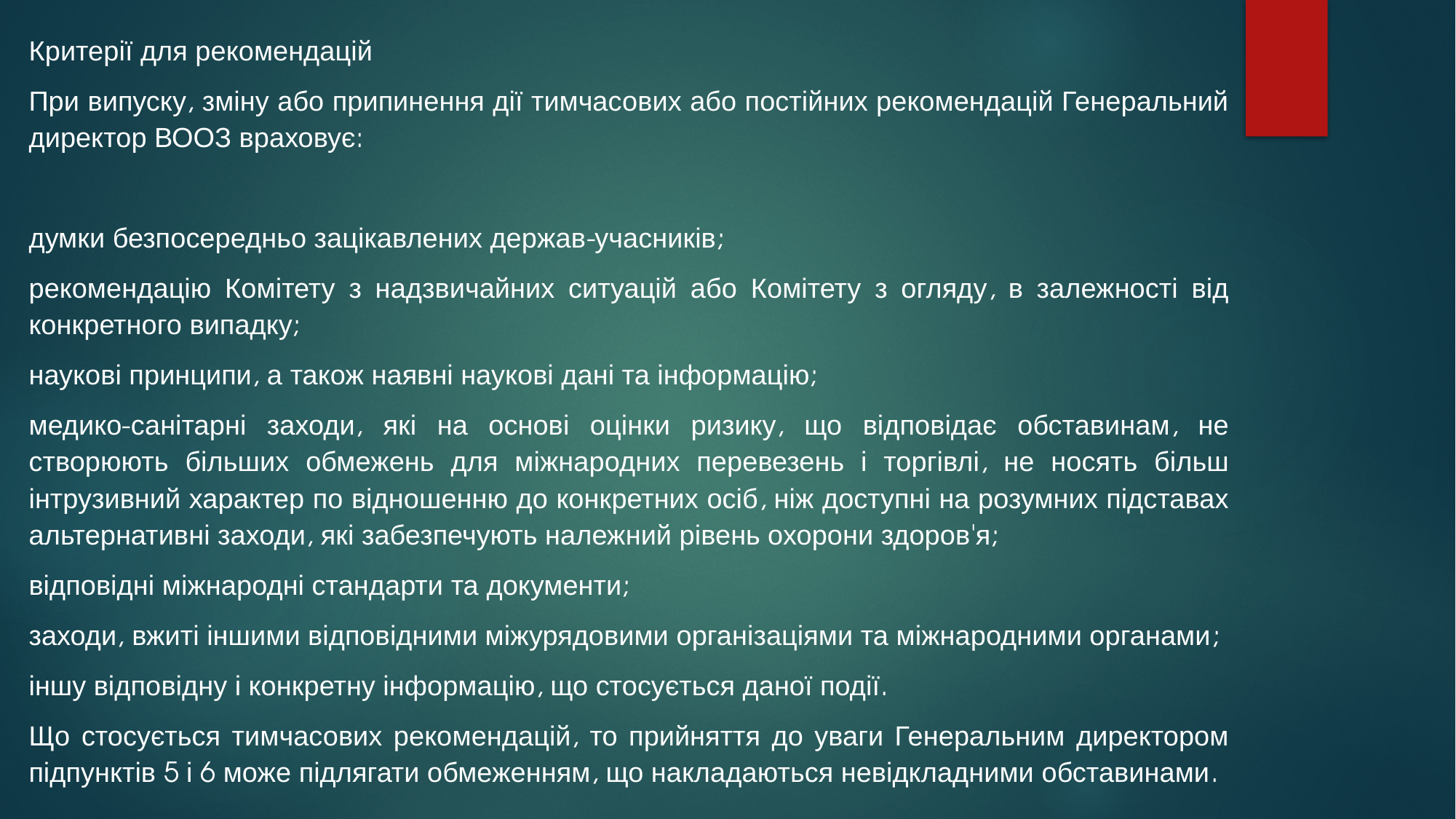

Критерії для рекомендацій
При випуску, зміну або припинення дії тимчасових або постійних рекомендацій Генеральний директор ВООЗ враховує:

думки безпосередньо зацікавлених держав-учасників;
рекомендацію Комітету з надзвичайних ситуацій або Комітету з огляду, в залежності від конкретного випадку;
наукові принципи, а також наявні наукові дані та інформацію;
медико-санітарні заходи, які на основі оцінки ризику, що відповідає обставинам, не створюють більших обмежень для міжнародних перевезень і торгівлі, не носять більш інтрузивний характер по відношенню до конкретних осіб, ніж доступні на розумних підставах альтернативні заходи, які забезпечують належний рівень охорони здоров'я;
відповідні міжнародні стандарти та документи;
заходи, вжиті іншими відповідними міжурядовими організаціями та міжнародними органами;
іншу відповідну і конкретну інформацію, що стосується даної події.
Що стосується тимчасових рекомендацій, то прийняття до уваги Генеральним директором підпунктів 5 і 6 може підлягати обмеженням, що накладаються невідкладними обставинами.